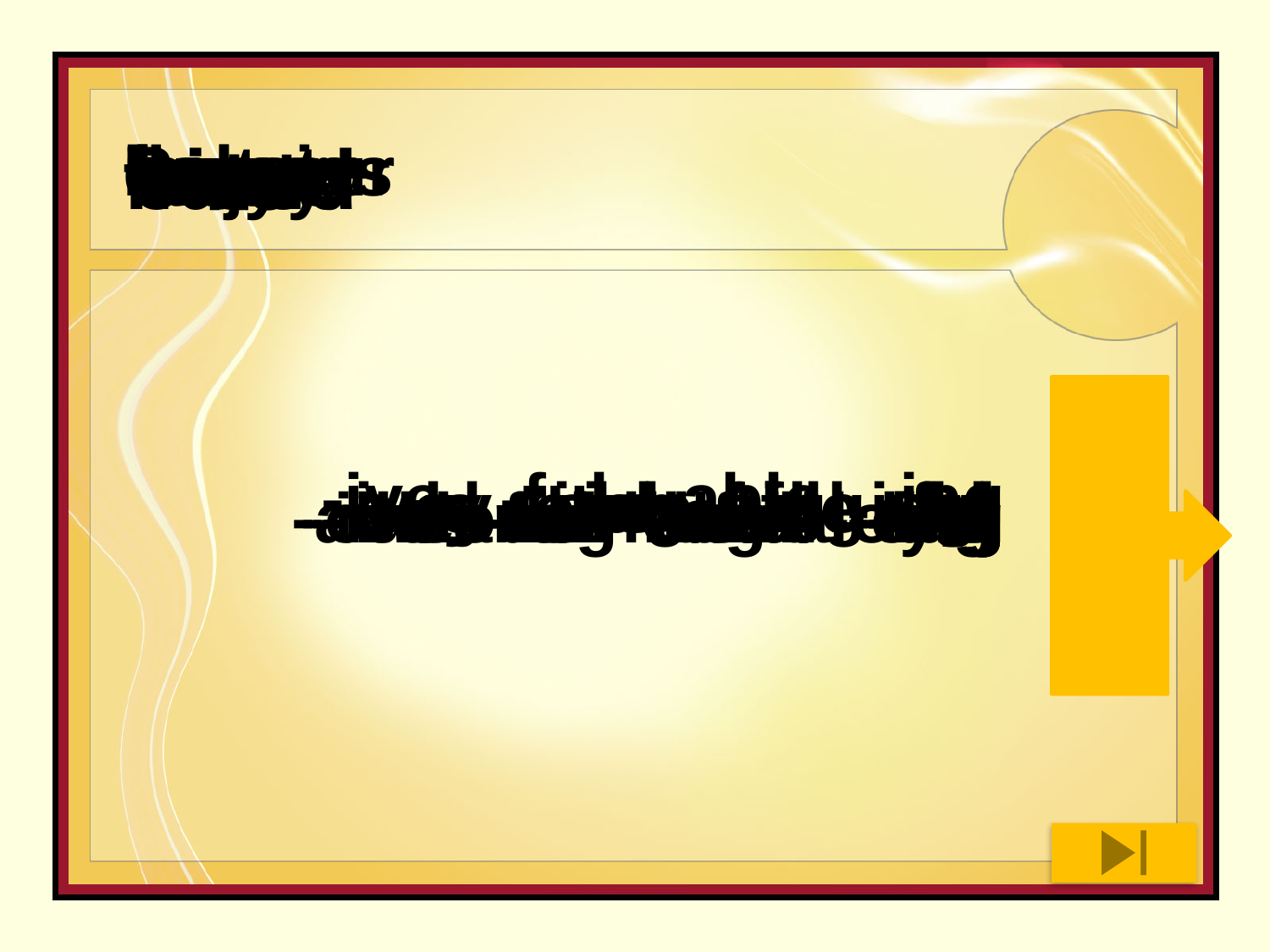

friend
Russia
impress
danger
care
beauty
help
culture
humour
create
music
use
enjoy
Italy

-ive
-ful
-able
-ing
-ive
-ous
-able
-ful
-ous
-ing
-ful
-ly
-ly
-able
-ive
-al
-al
-ive
-ful
-ing
-y
-al
-ing
-ly
-able
-ing
-ful
-ous
-ous
-ful
-ing
-ly
-ive
-ful
-ian
-ing
-ive
-ful
-able
-ing
-ive
-ful
-able
-ing
-ive
-al
-able
-ous
-ian
-ic
-al
-ive
-ous
-ive
-al
-ing